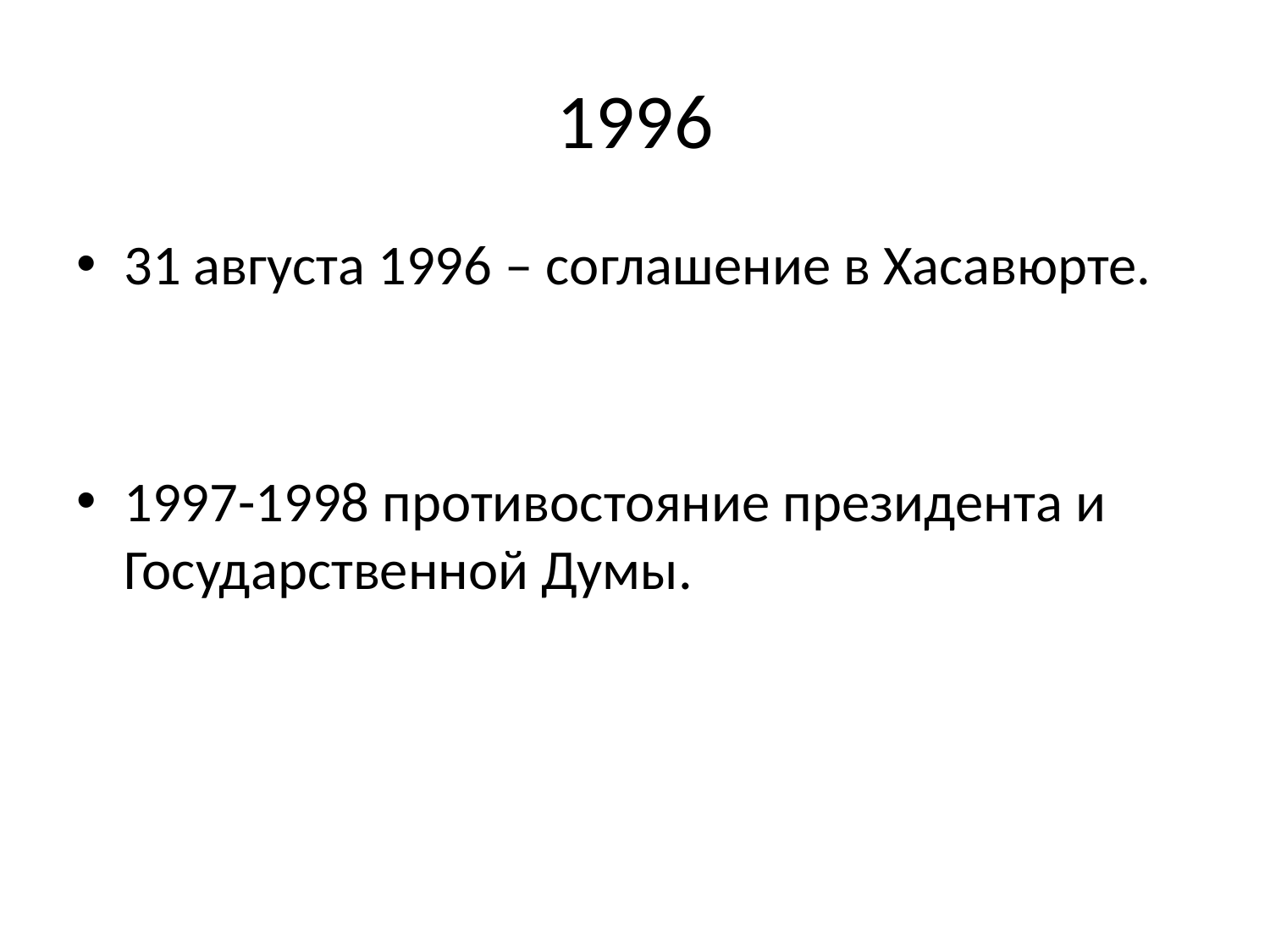

# 1996
31 августа 1996 – соглашение в Хасавюрте.

1997-1998 противостояние президента и Государственной Думы.